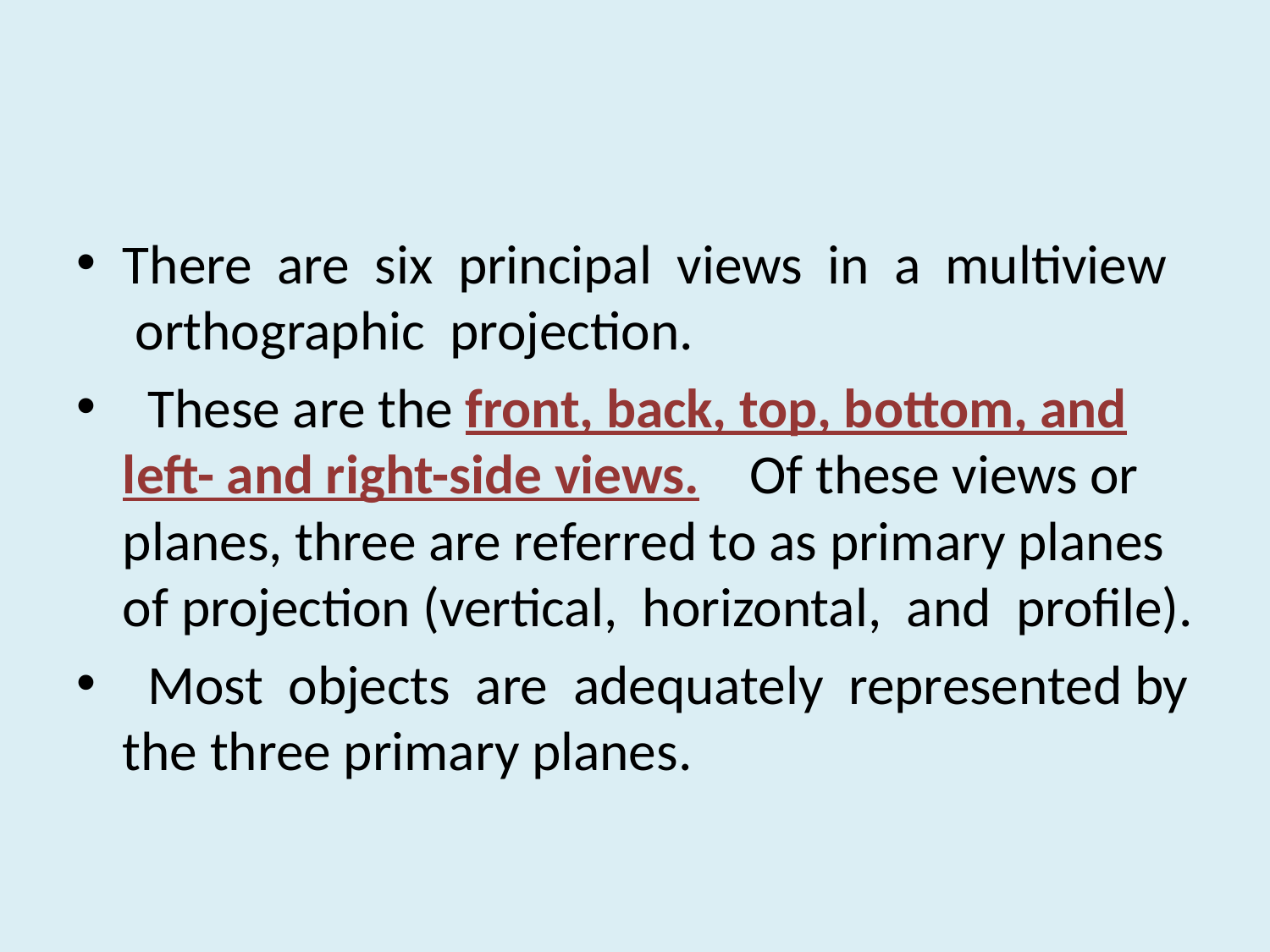

#
There  are  six  principal  views  in  a  multiview  orthographic  projection.
  These are the front, back, top, bottom, and left- and right-side views.    Of these views or planes, three are referred to as primary planes of projection (vertical,  horizontal,  and  profile).
  Most  objects  are  adequately  represented by the three primary planes.